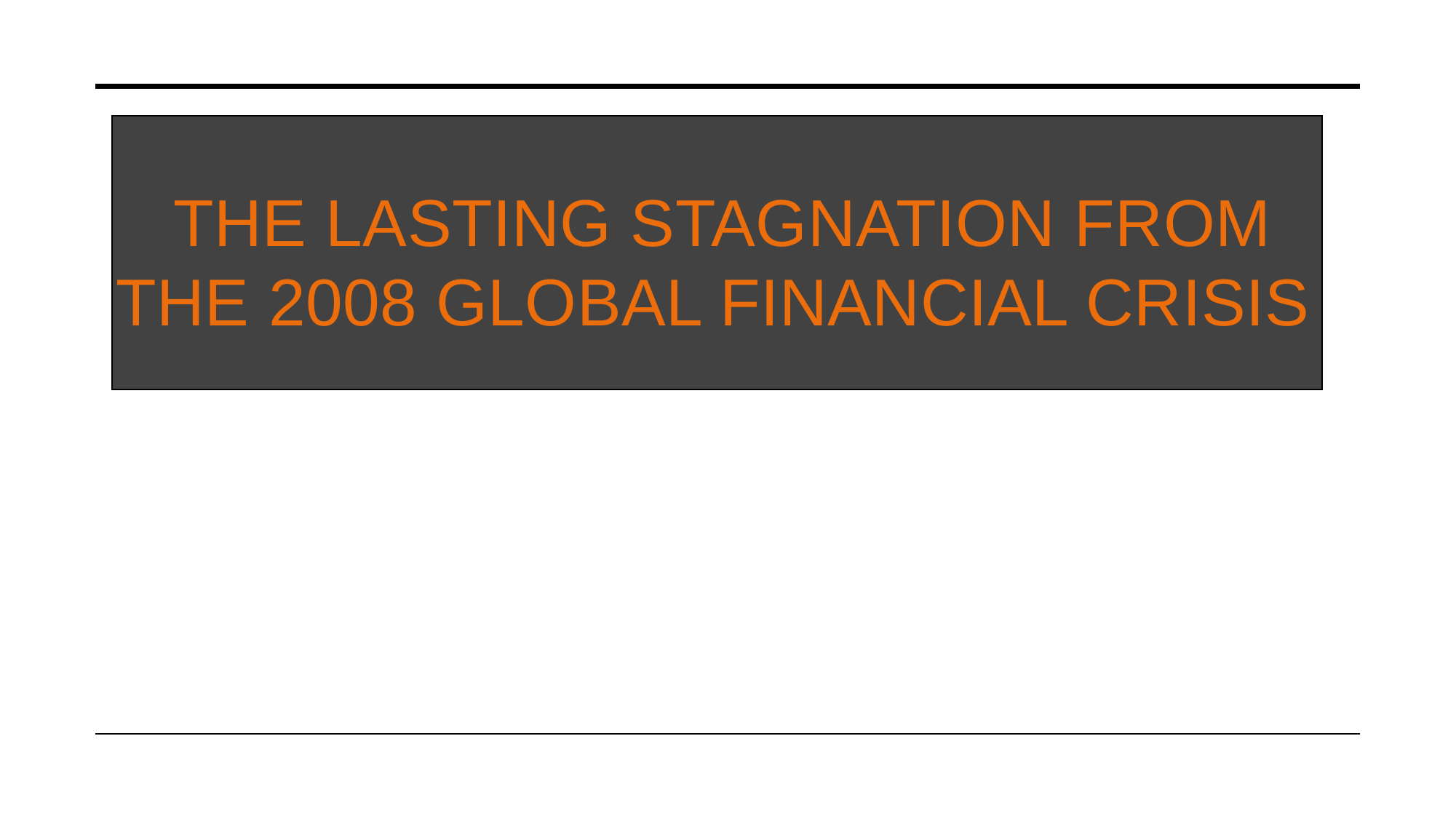

# The Lasting Stagnation from the 2008 Global Financial Crisis